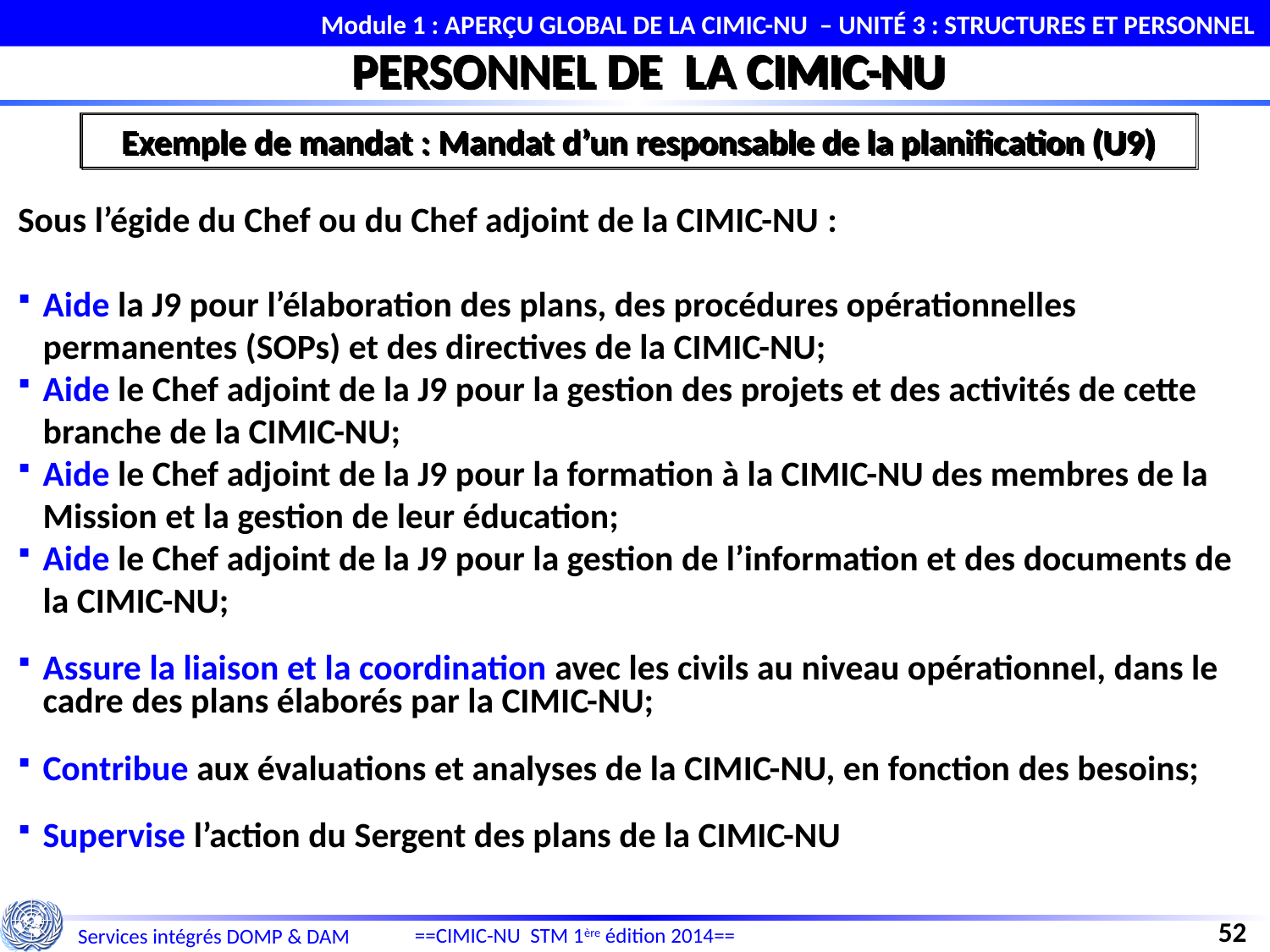

Module 1 : APERÇU GLOBAL DE LA CIMIC-NU  – UNITÉ 3 : STRUCTURES ET PERSONNEL
PERSONNEL DE  LA CIMIC-NU
Exemple de mandat : Mandat d’un responsable de la planification (U9)
Sous l’égide du Chef ou du Chef adjoint de la CIMIC-NU :

Aide la J9 pour l’élaboration des plans, des procédures opérationnelles permanentes (SOPs) et des directives de la CIMIC-NU;
Aide le Chef adjoint de la J9 pour la gestion des projets et des activités de cette branche de la CIMIC-NU;
Aide le Chef adjoint de la J9 pour la formation à la CIMIC-NU des membres de la Mission et la gestion de leur éducation;
Aide le Chef adjoint de la J9 pour la gestion de l’information et des documents de la CIMIC-NU;

Assure la liaison et la coordination avec les civils au niveau opérationnel, dans le cadre des plans élaborés par la CIMIC-NU;

Contribue aux évaluations et analyses de la CIMIC-NU, en fonction des besoins;

Supervise l’action du Sergent des plans de la CIMIC-NU

52
==CIMIC-NU  STM 1ère édition 2014==
Services intégrés DOMP & DAM